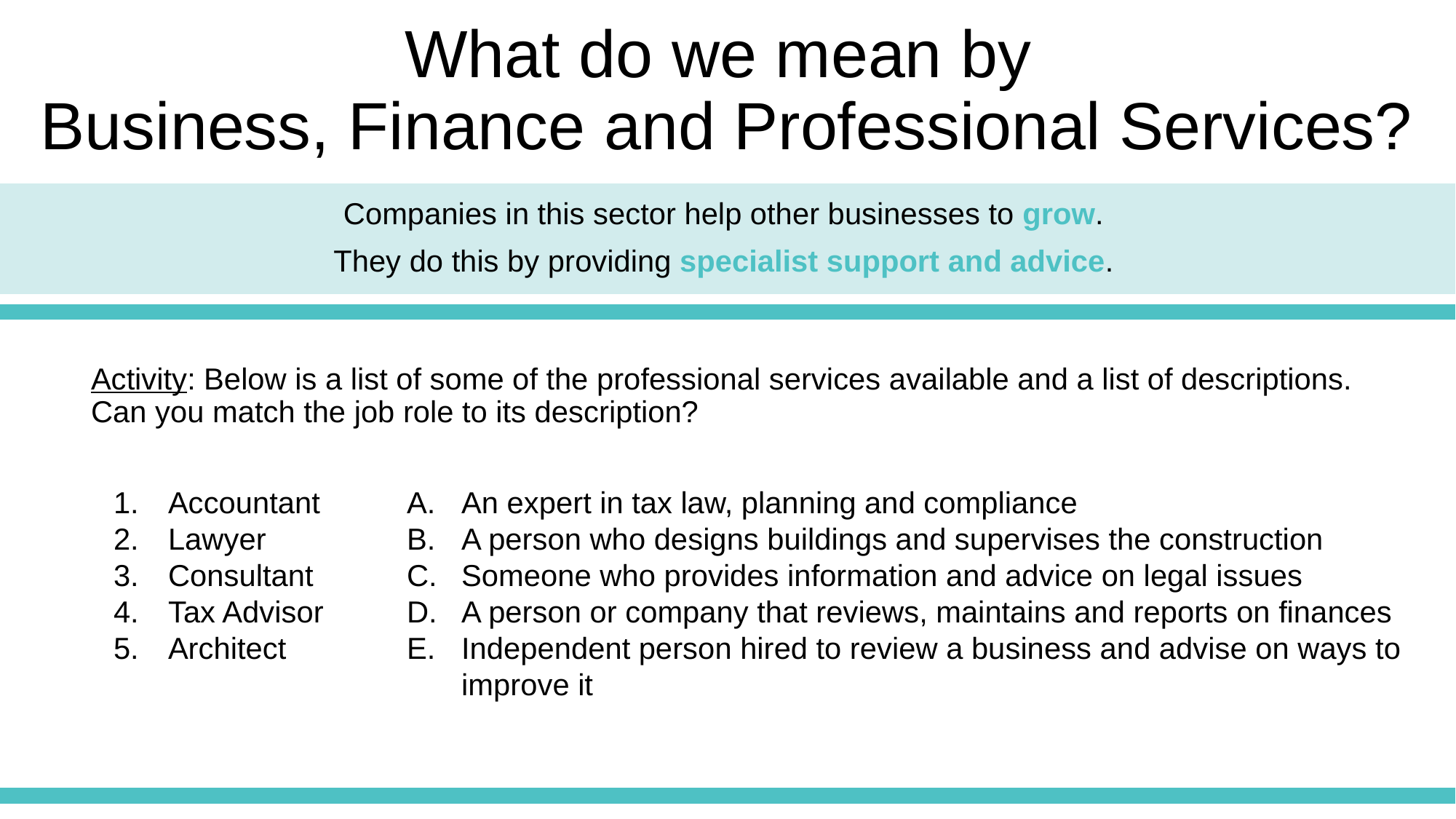

# What do we mean by Business, Finance and Professional Services?

Companies in this sector help other businesses to grow.
They do this by providing specialist support and advice.
Activity: Below is a list of some of the professional services available and a list of descriptions. Can you match the job role to its description?

Accountant
Lawyer
Consultant
Tax Advisor
Architect

An expert in tax law, planning and compliance
A person who designs buildings and supervises the construction
Someone who provides information and advice on legal issues
A person or company that reviews, maintains and reports on finances
Independent person hired to review a business and advise on ways to improve it